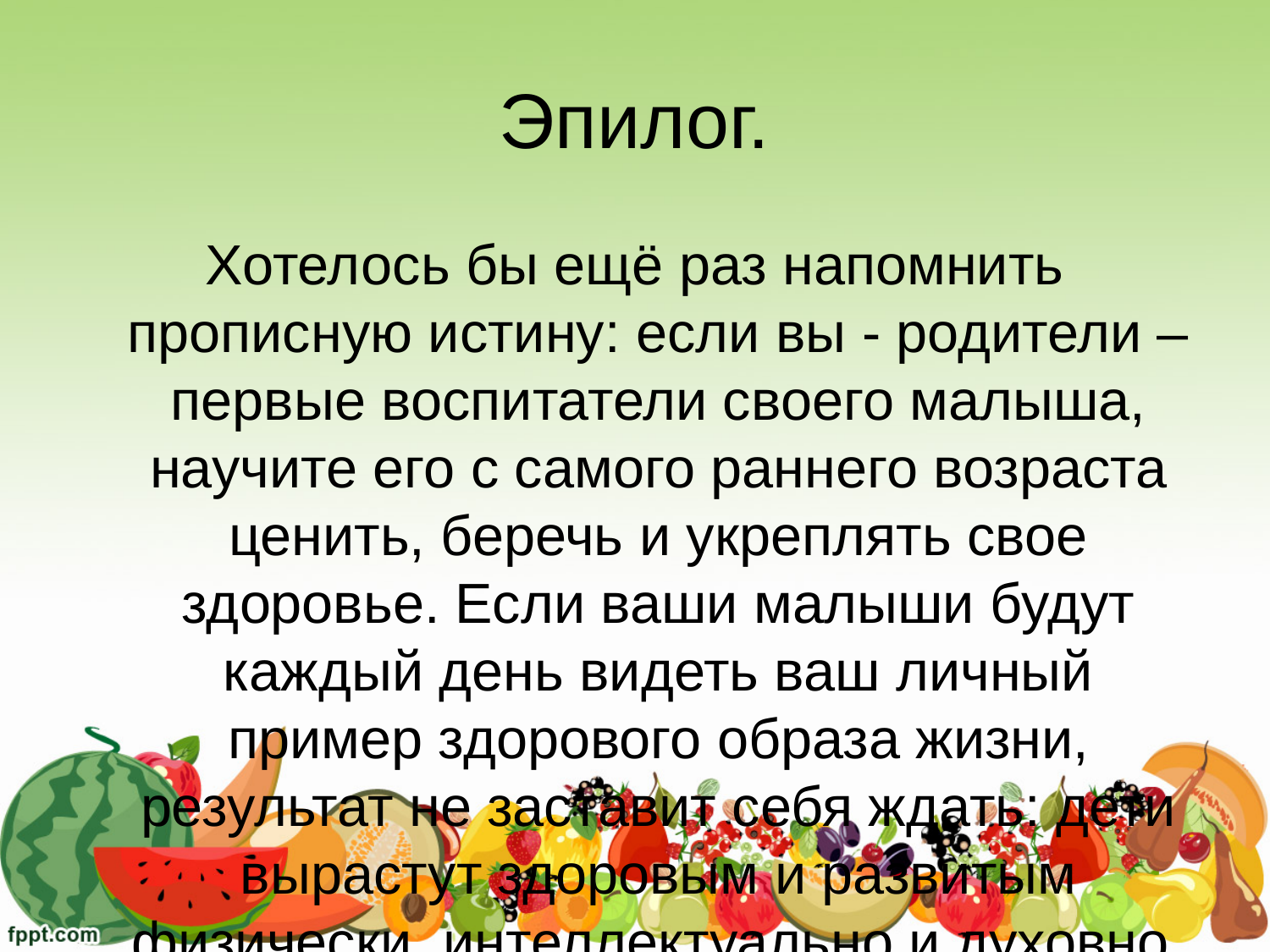

# Эпилог.
Хотелось бы ещё раз напомнить прописную истину: если вы - родители – первые воспитатели своего малыша, научите его с самого раннего возраста ценить, беречь и укреплять свое здоровье. Если ваши малыши будут каждый день видеть ваш личный пример здорового образа жизни, результат не заставит себя ждать: дети вырастут здоровым и развитым физически, интеллектуально и духовно.